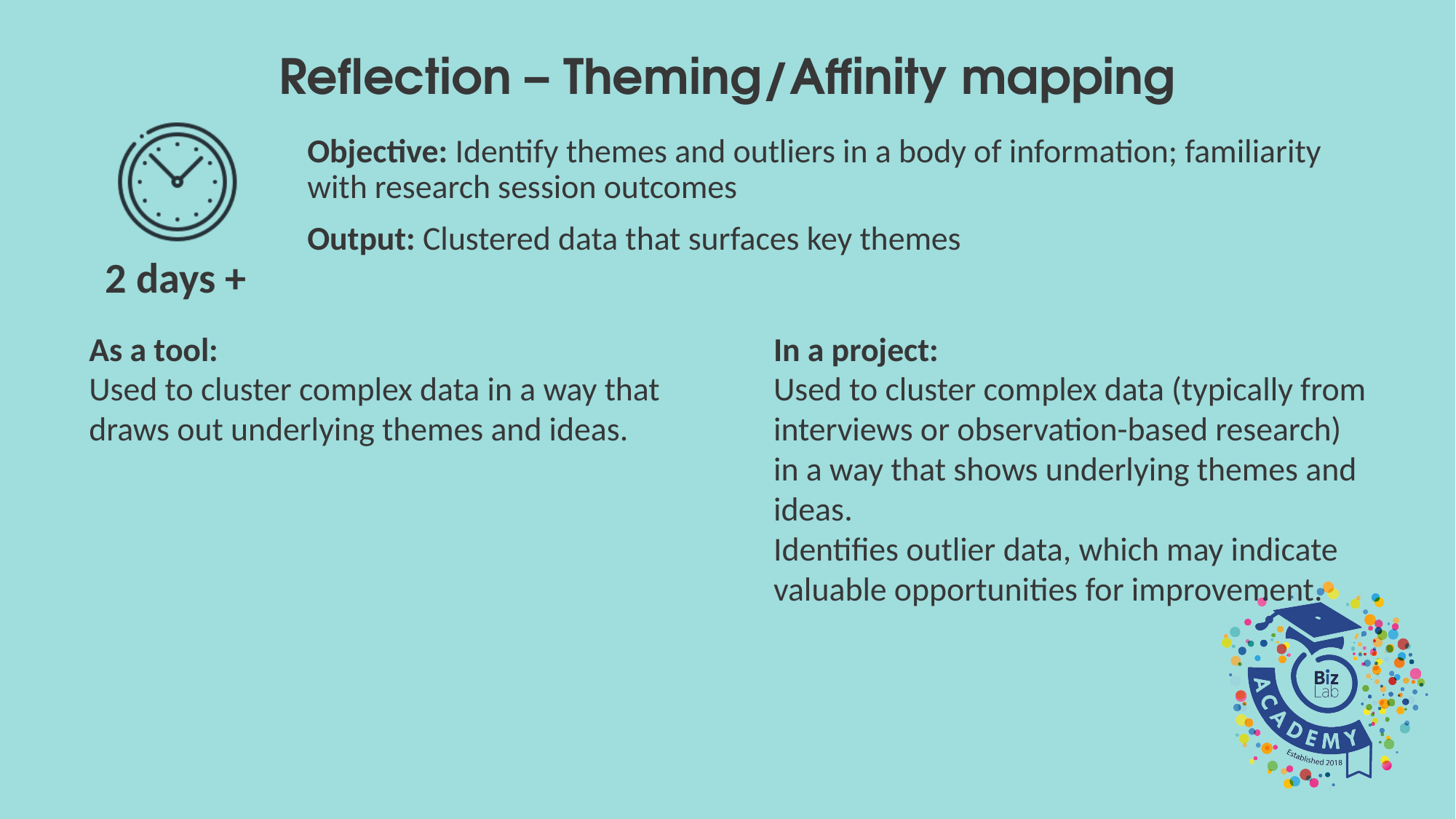

Reflection – Theming/Affinity mapping
Objective: Identify themes and outliers in a body of information; familiarity with research session outcomes
Output: Clustered data that surfaces key themes
2 days +
In a project:
Used to cluster complex data (typically from interviews or observation-based research) in a way that shows underlying themes and ideas.
Identifies outlier data, which may indicate valuable opportunities for improvement.
As a tool:
Used to cluster complex data in a way that draws out underlying themes and ideas.